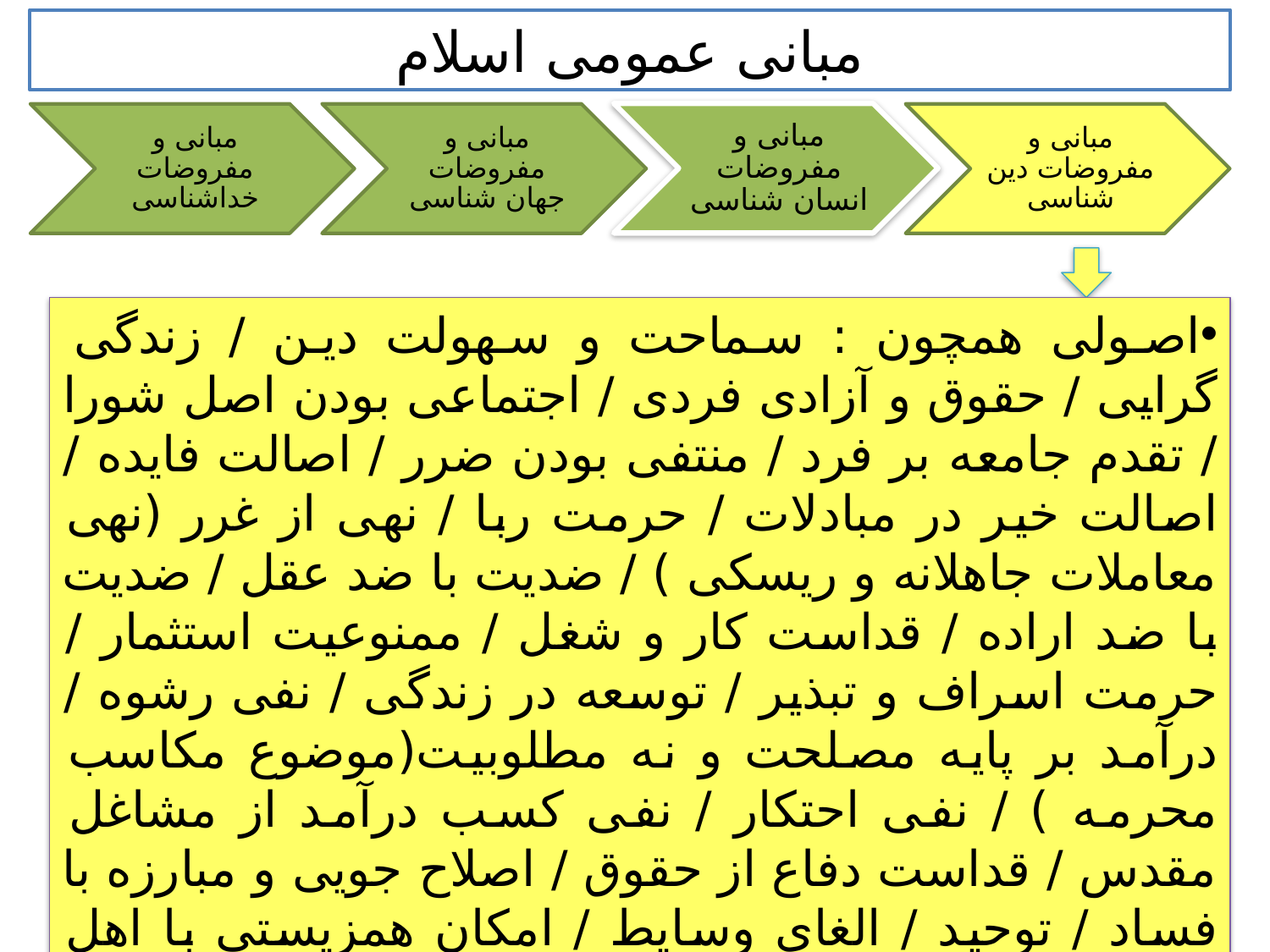

مبانی عمومی اسلام
مبانی و مفروضات خداشناسی
مبانی و مفروضات جهان شناسی
مبانی و مفروضات انسان شناسی
مبانی و مفروضات دین شناسی

اصولی همچون : سماحت و سهولت دین / زندگی گرایی / حقوق و آزادی فردی / اجتماعی بودن اصل شورا / تقدم جامعه بر فرد / منتفی بودن ضرر / اصالت فایده / اصالت خیر در مبادلات / حرمت ربا / نهی از غرر (نهی معاملات جاهلانه و ریسکی ) / ضدیت با ضد عقل / ضدیت با ضد اراده / قداست کار و شغل / ممنوعیت استثمار / حرمت اسراف و تبذیر / توسعه در زندگی / نفی رشوه / درآمد بر پایه مصلحت و نه مطلوبیت(موضوع مکاسب محرمه ) / نفی احتکار / نفی کسب درآمد از مشاغل مقدس / قداست دفاع از حقوق / اصلاح جویی و مبارزه با فساد / توحید / الغای وسایط / امکان همزیستی با اهل توحید / مساوات و نفی تبعیض / دوجنسی بودن حقوق و تکالیف / رابطه عقل با دین / جایگاه عرف در دین / پذیرش اراده تشریعی خدا.